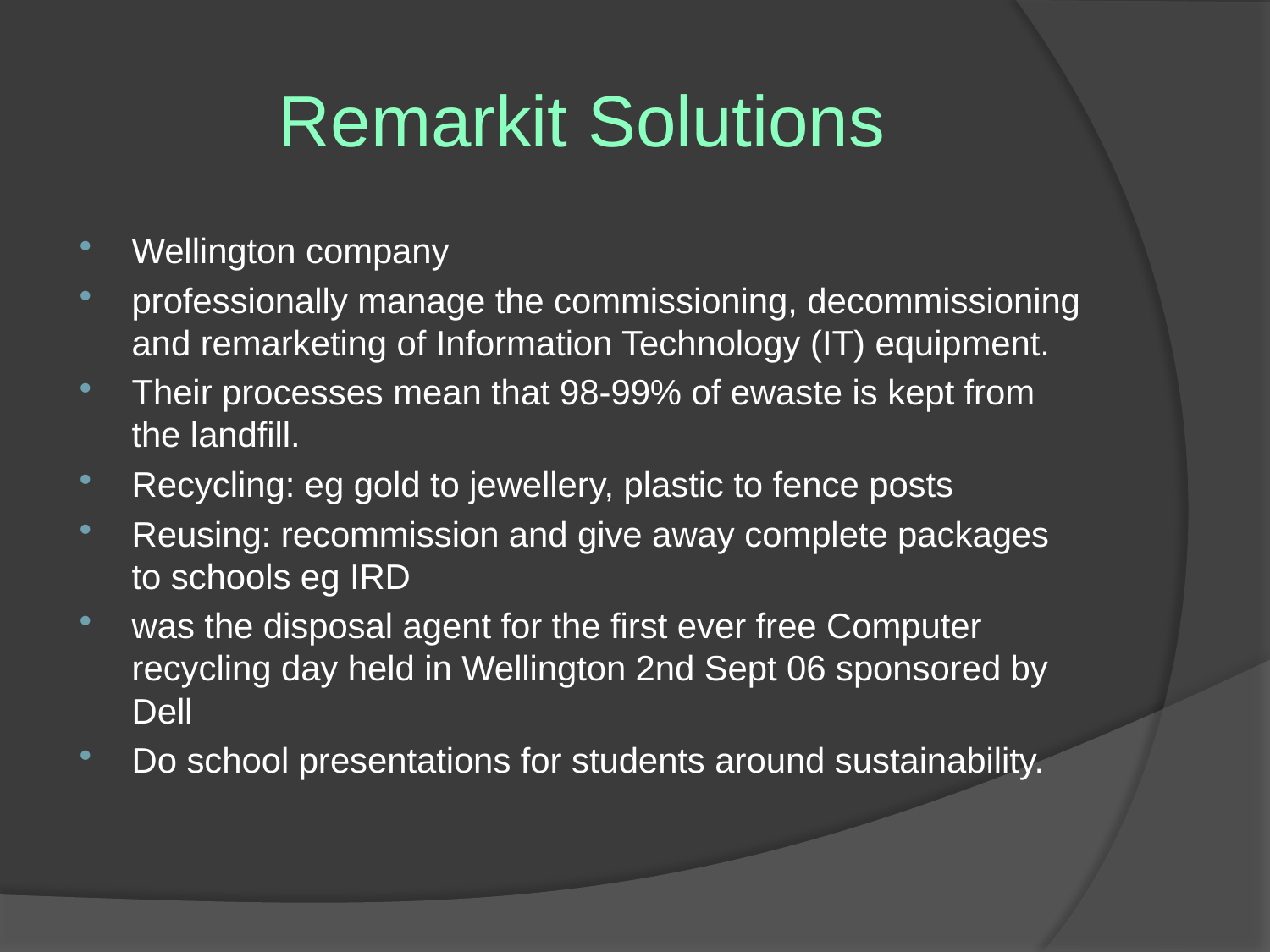

# Remarkit Solutions
Wellington company
professionally manage the commissioning, decommissioning and remarketing of Information Technology (IT) equipment.
Their processes mean that 98-99% of ewaste is kept from the landfill.
Recycling: eg gold to jewellery, plastic to fence posts
Reusing: recommission and give away complete packages to schools eg IRD
was the disposal agent for the first ever free Computer recycling day held in Wellington 2nd Sept 06 sponsored by Dell
Do school presentations for students around sustainability.